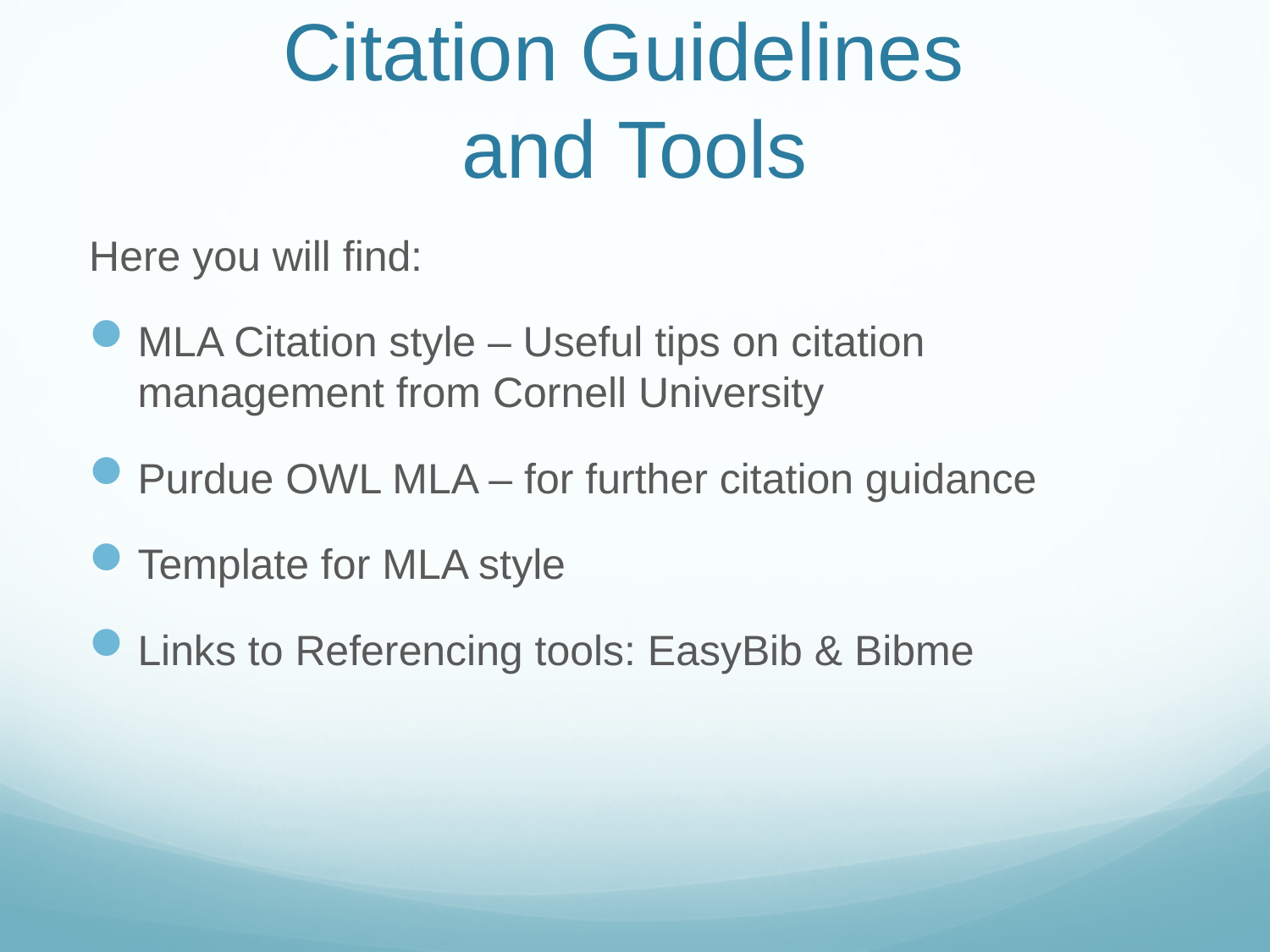

# Citation Guidelines and Tools
Here you will find:
MLA Citation style – Useful tips on citation management from Cornell University
Purdue OWL MLA – for further citation guidance
Template for MLA style
Links to Referencing tools: EasyBib & Bibme